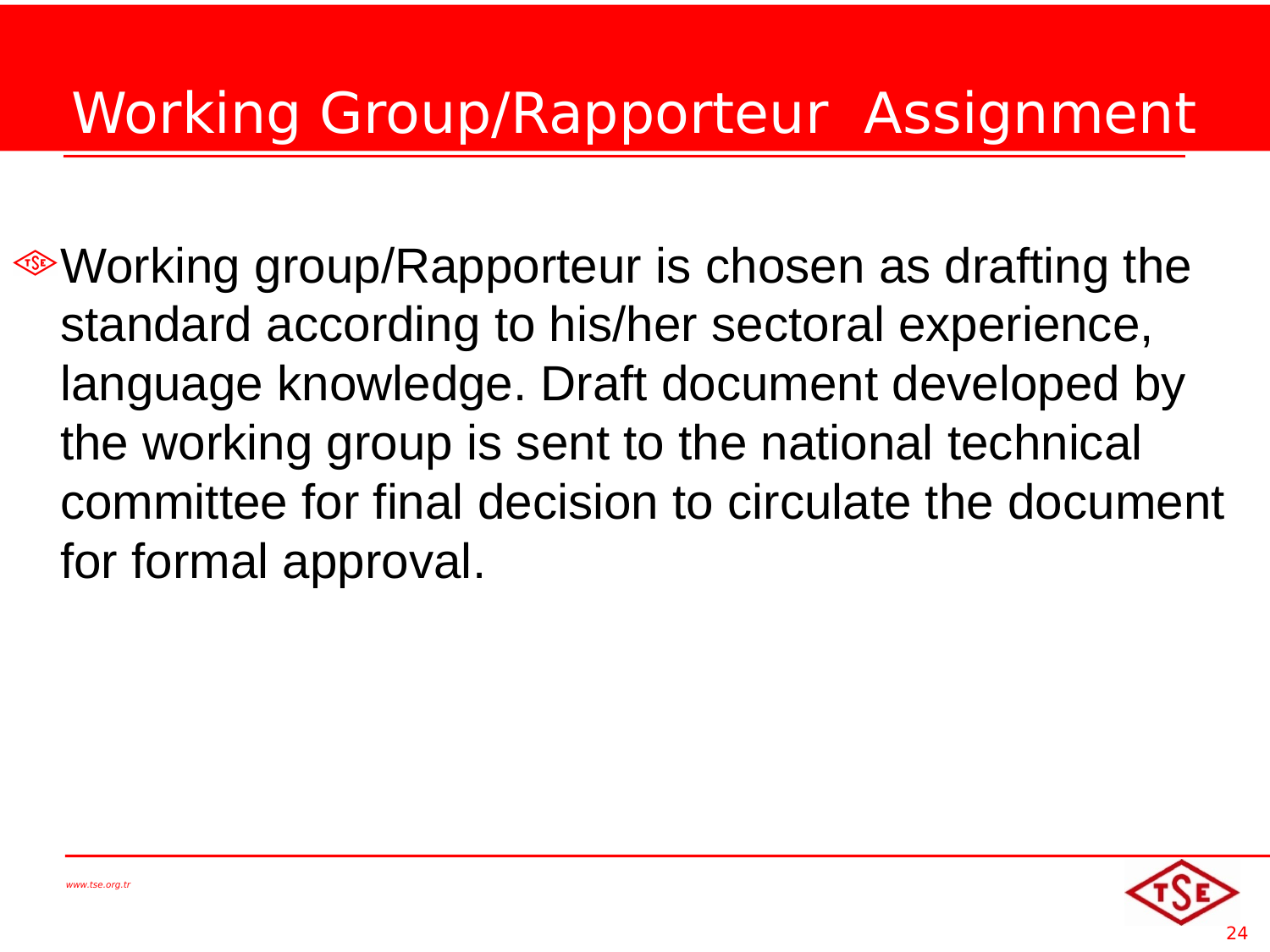

# Working Group/Rapporteur  Assignment
Working group/Rapporteur is chosen as drafting the standard according to his/her sectoral experience, language knowledge. Draft document developed by the working group is sent to the national technical committee for final decision to circulate the document for formal approval.

www.tse.org.tr
24